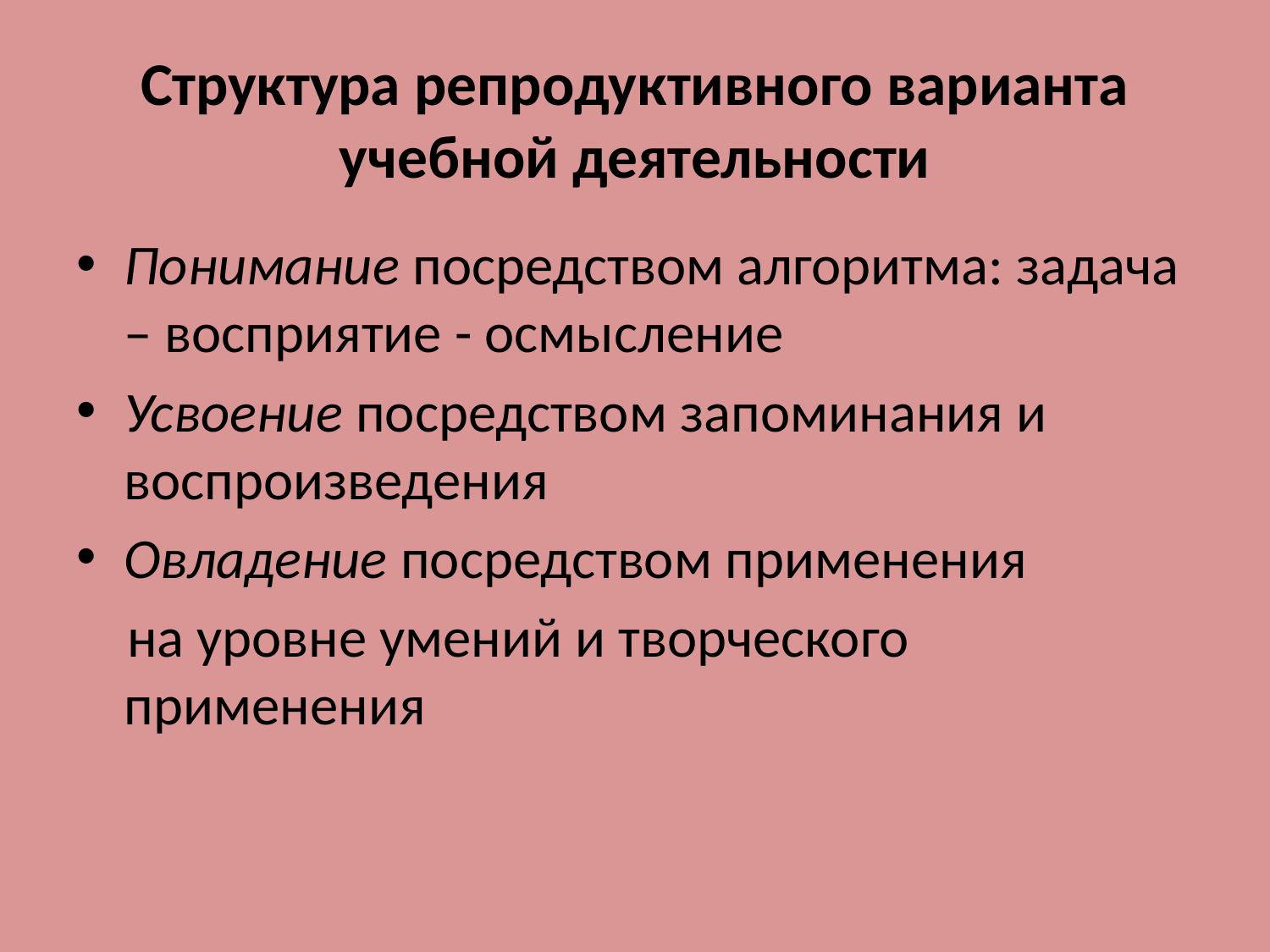

# Структура репродуктивного варианта учебной деятельности
Понимание посредством алгоритма: задача – восприятие - осмысление
Усвоение посредством запоминания и воспроизведения
Овладение посредством применения
    на уровне умений и творческого применения